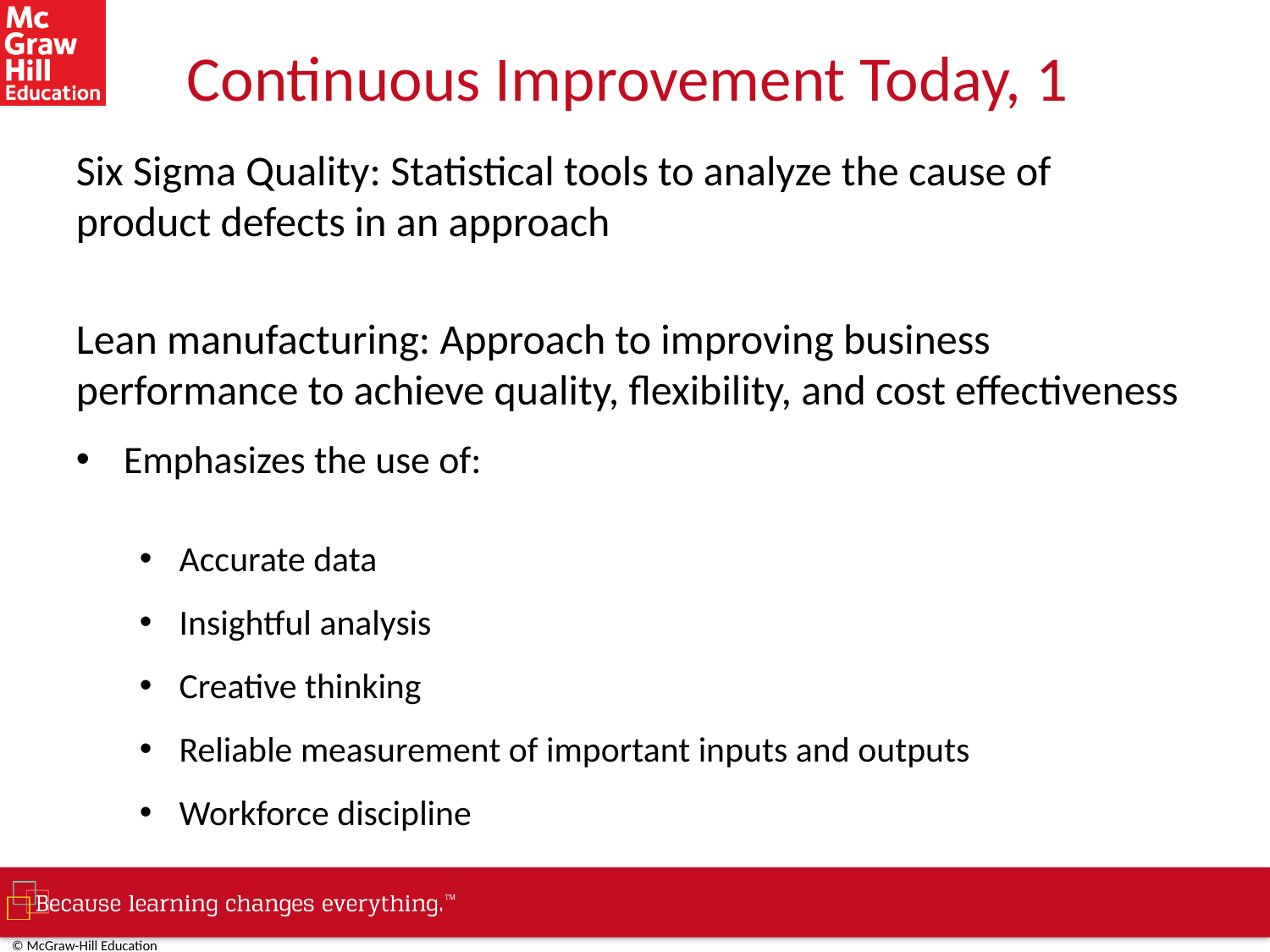

# Continuous Improvement Today, 1
Six Sigma Quality: Statistical tools to analyze the cause of product defects in an approach

Lean manufacturing: Approach to improving business performance to achieve quality, flexibility, and cost effectiveness
Emphasizes the use of:

Accurate data
Insightful analysis
Creative thinking
Reliable measurement of important inputs and outputs
Workforce discipline